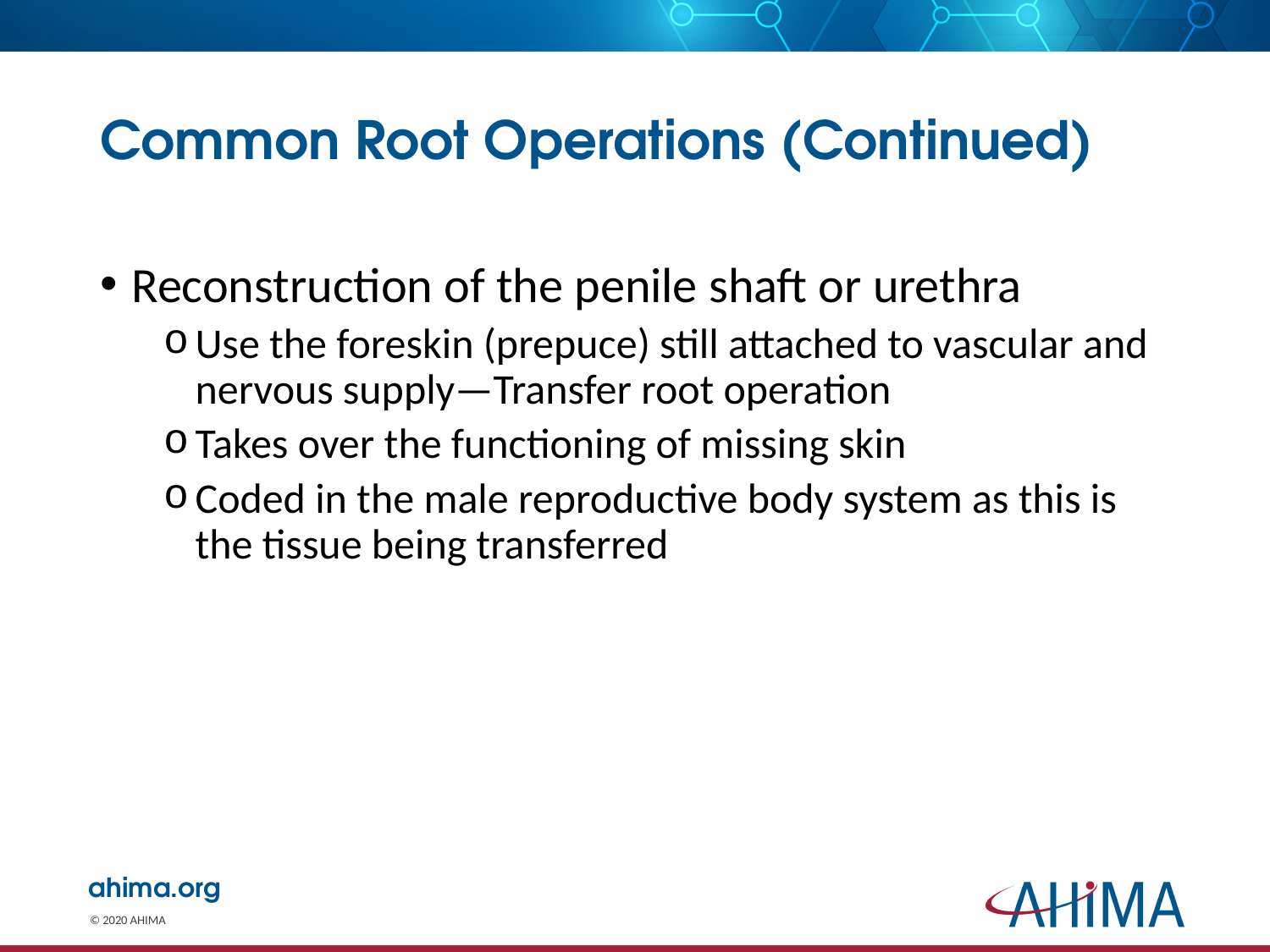

# Common Root Operations (Continued)
Reconstruction of the penile shaft or urethra
Use the foreskin (prepuce) still attached to vascular and nervous supply—Transfer root operation
Takes over the functioning of missing skin
Coded in the male reproductive body system as this is the tissue being transferred